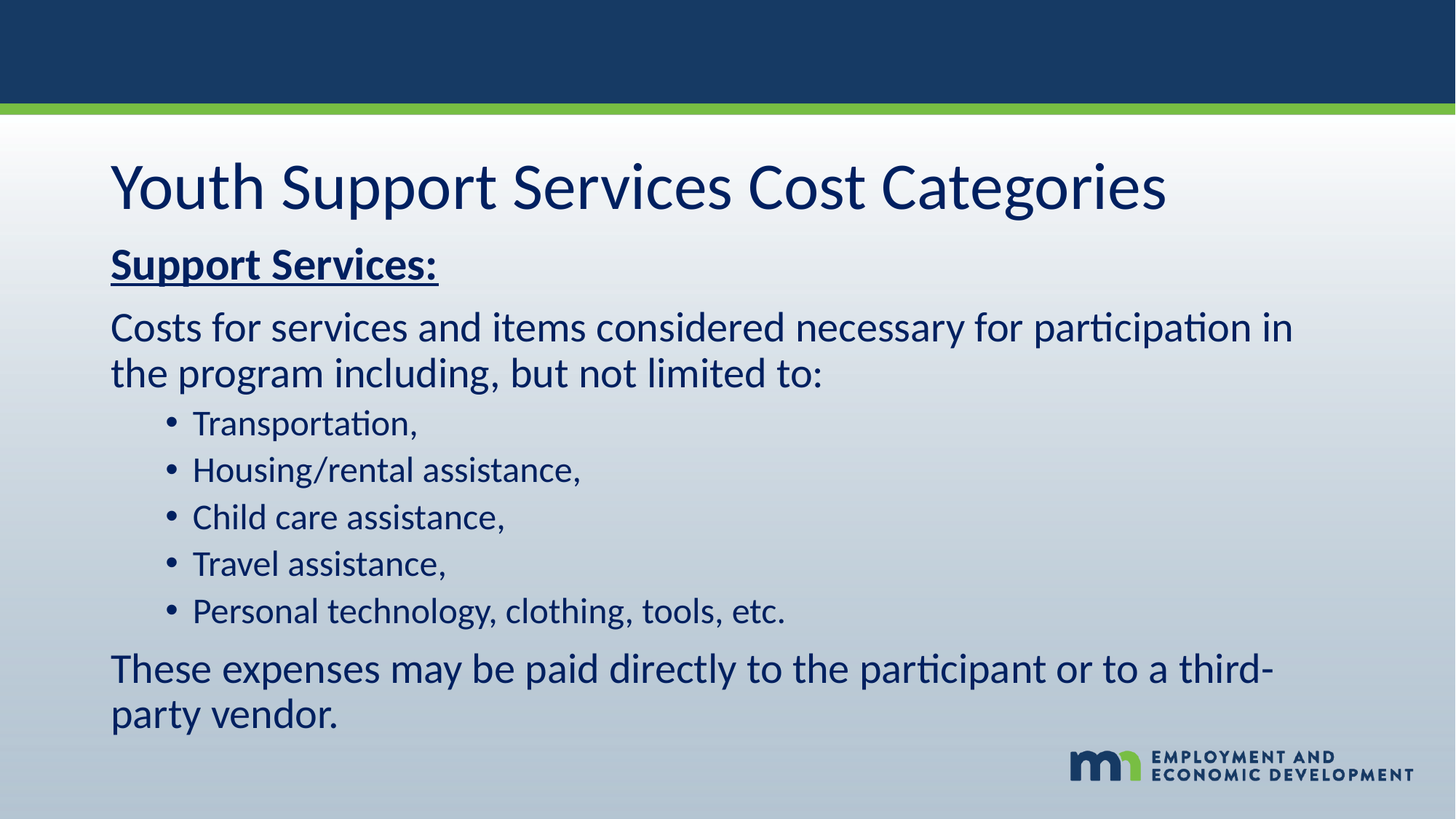

# Youth Support Services Cost Categories
Support Services:
Costs for services and items considered necessary for participation in the program including, but not limited to:
Transportation,
Housing/rental assistance,
Child care assistance,
Travel assistance,
Personal technology, clothing, tools, etc.
These expenses may be paid directly to the participant or to a third-party vendor.